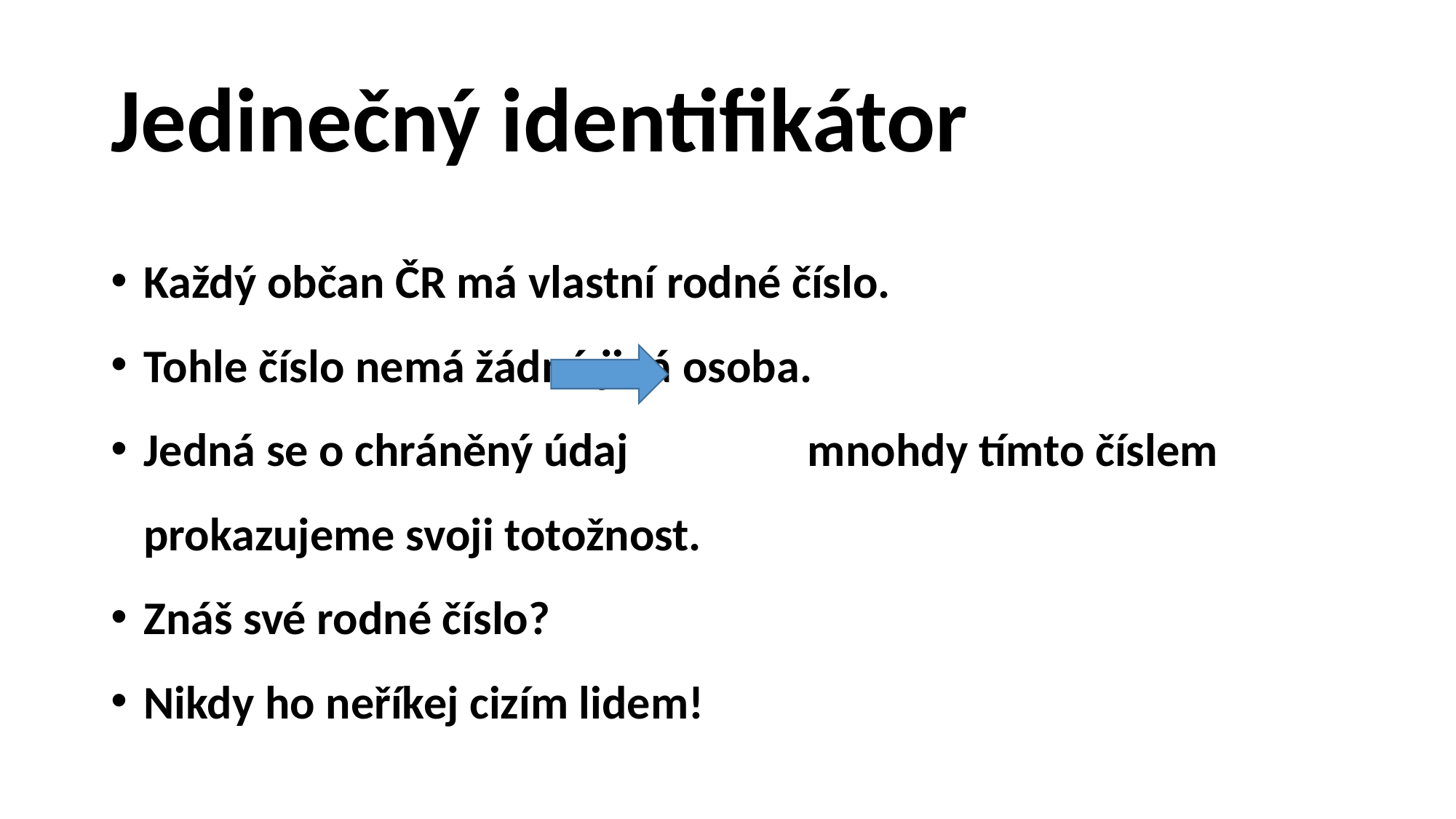

# Jedinečný identifikátor
Každý občan ČR má vlastní rodné číslo.
Tohle číslo nemá žádná jiná osoba.
Jedná se o chráněný údaj                 mnohdy tímto číslem prokazujeme svoji totožnost.
Znáš své rodné číslo?
Nikdy ho neříkej cizím lidem!